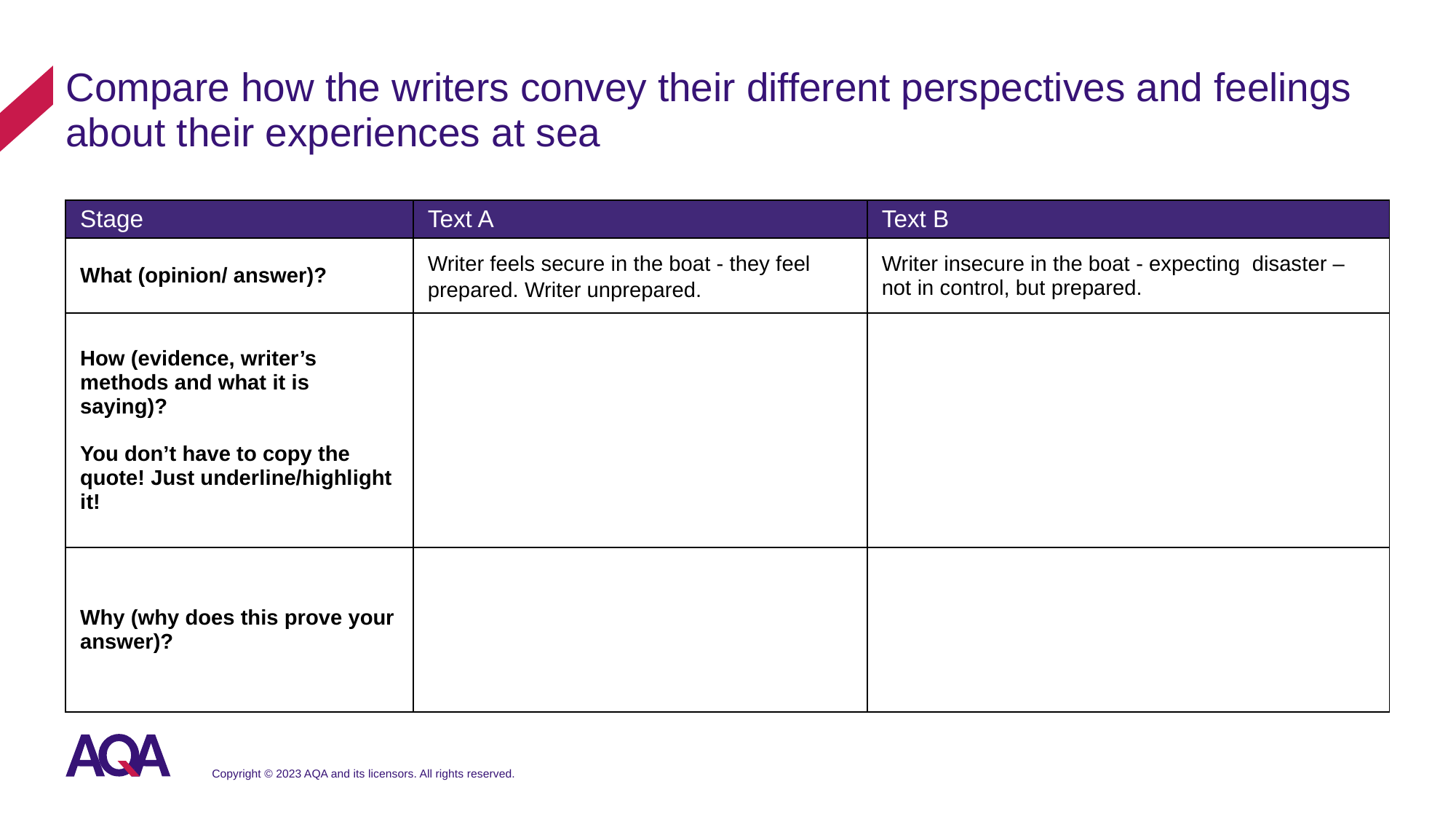

# Compare how the writers convey their different perspectives and feelings about their experiences at sea
| Stage | Text A | Text B |
| --- | --- | --- |
| What (opinion/ answer)? | Writer feels secure in the boat - they feel prepared. Writer unprepared. | Writer insecure in the boat - expecting disaster – not in control, but prepared. |
| How (evidence, writer’s methods and what it is saying)? You don’t have to copy the quote! Just underline/highlight it! |  |  |
| Why (why does this prove your answer)? |  |  |
Copyright © 2023 AQA and its licensors. All rights reserved.